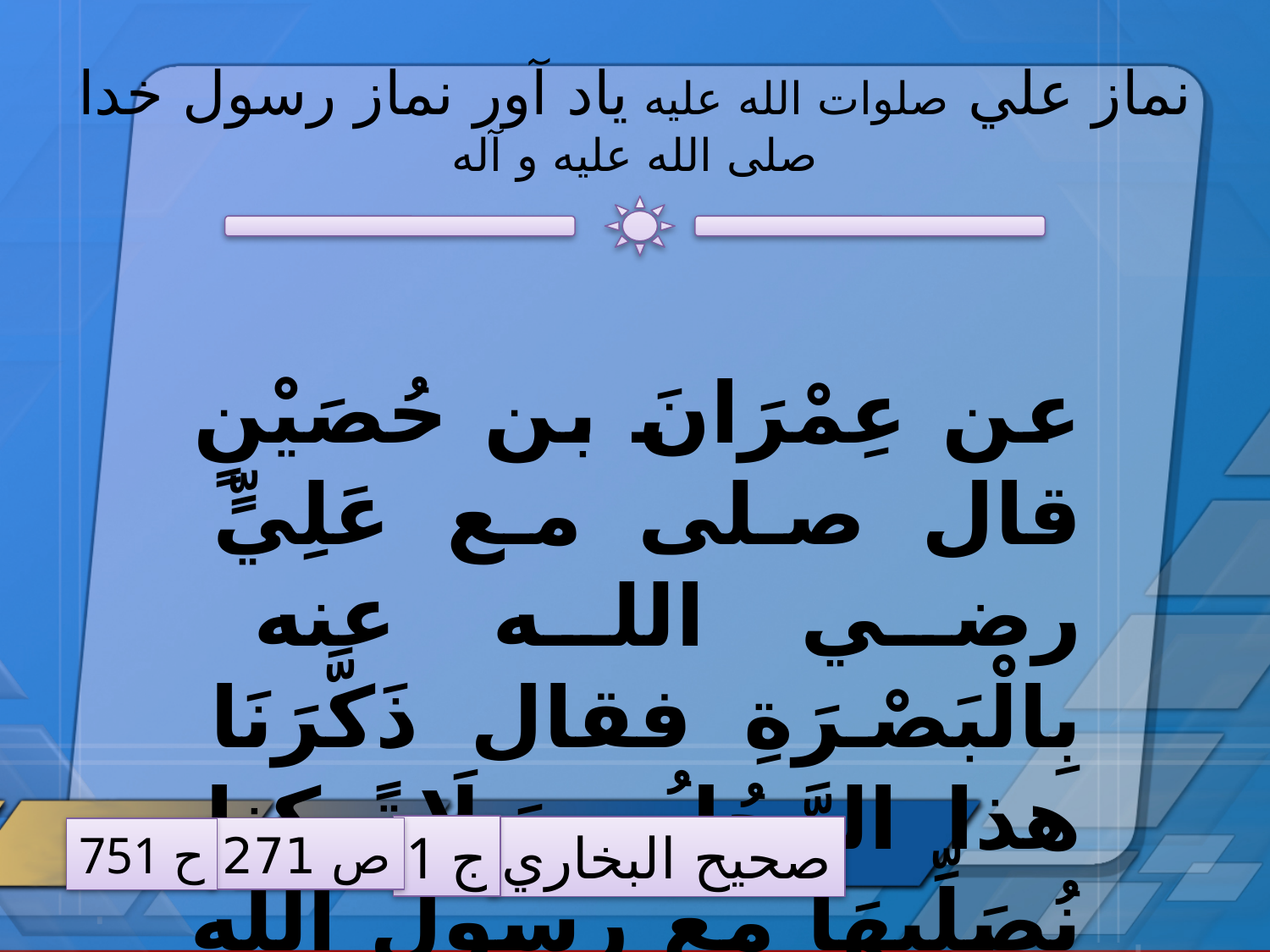

# نماز علي صلوات الله علیه ياد آور نماز رسول خدا صلی الله علیه و آله

عن عِمْرَانَ بن حُصَيْنٍ قال صلى مع عَلِيٍّ رضي الله عنه بِالْبَصْرَةِ فقال ذَكَّرَنَا هذا الرَّجُلُ صَلَاةً كنا نُصَلِّيهَا مع رسولِ اللَّهِ ...
ج 1
صحيح البخاري
ص 271
ح 751